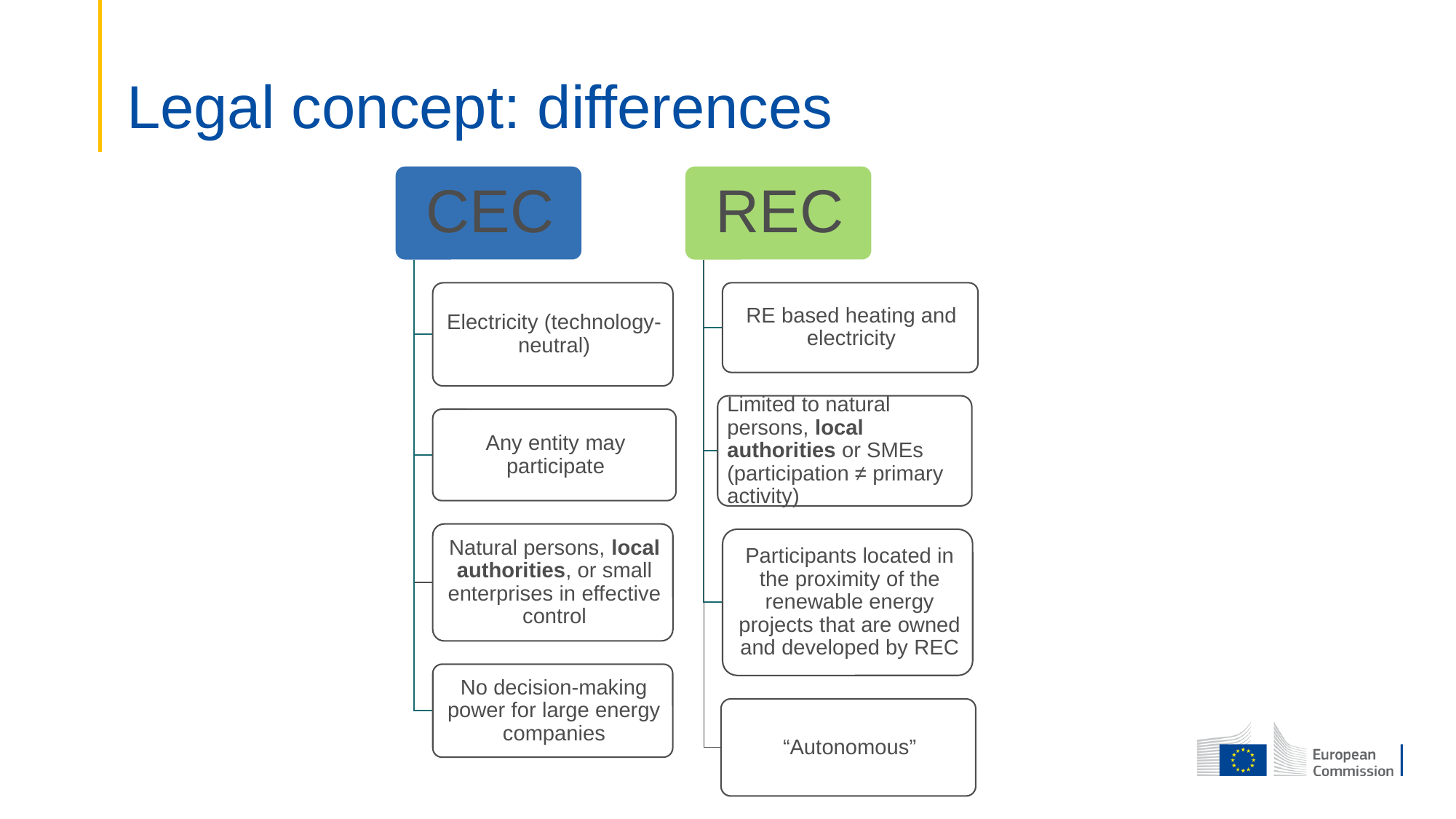

# Legal concept: differences
CEC
Electricity (technology-neutral)
Any entity may participate
Natural persons, local authorities, or small enterprises in effective control
No decision-making power for large energy companies
REC
RE based heating and electricity
Limited to natural persons, local authorities or SMEs (participation ≠ primary activity)
Participants located in the proximity of the renewable energy projects that are owned and developed by REC
“Autonomous”